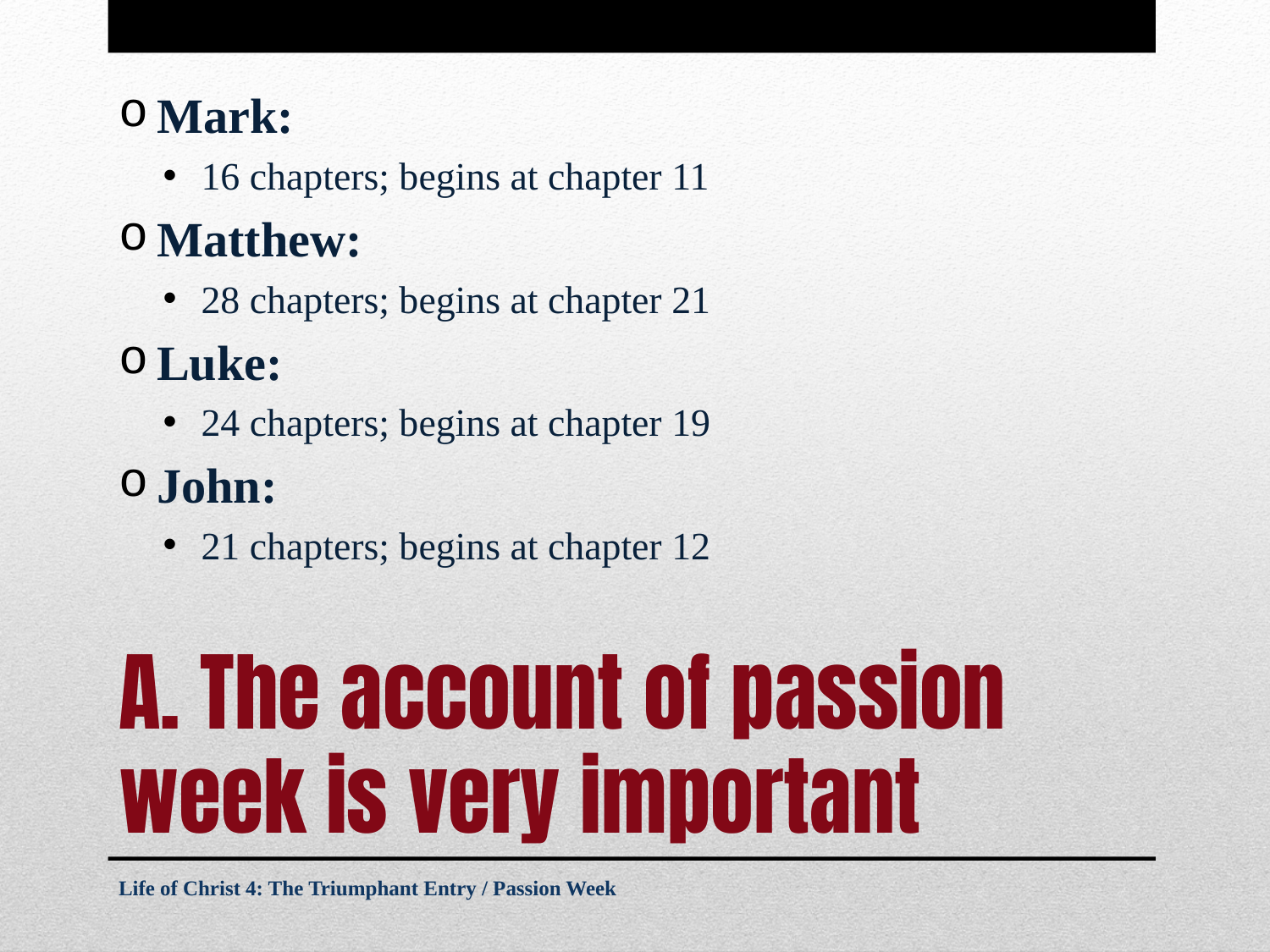

Mark:
16 chapters; begins at chapter 11
Matthew:
28 chapters; begins at chapter 21
Luke:
24 chapters; begins at chapter 19
John:
21 chapters; begins at chapter 12
# A. The account of passion week is very important
Life of Christ 4: The Triumphant Entry / Passion Week